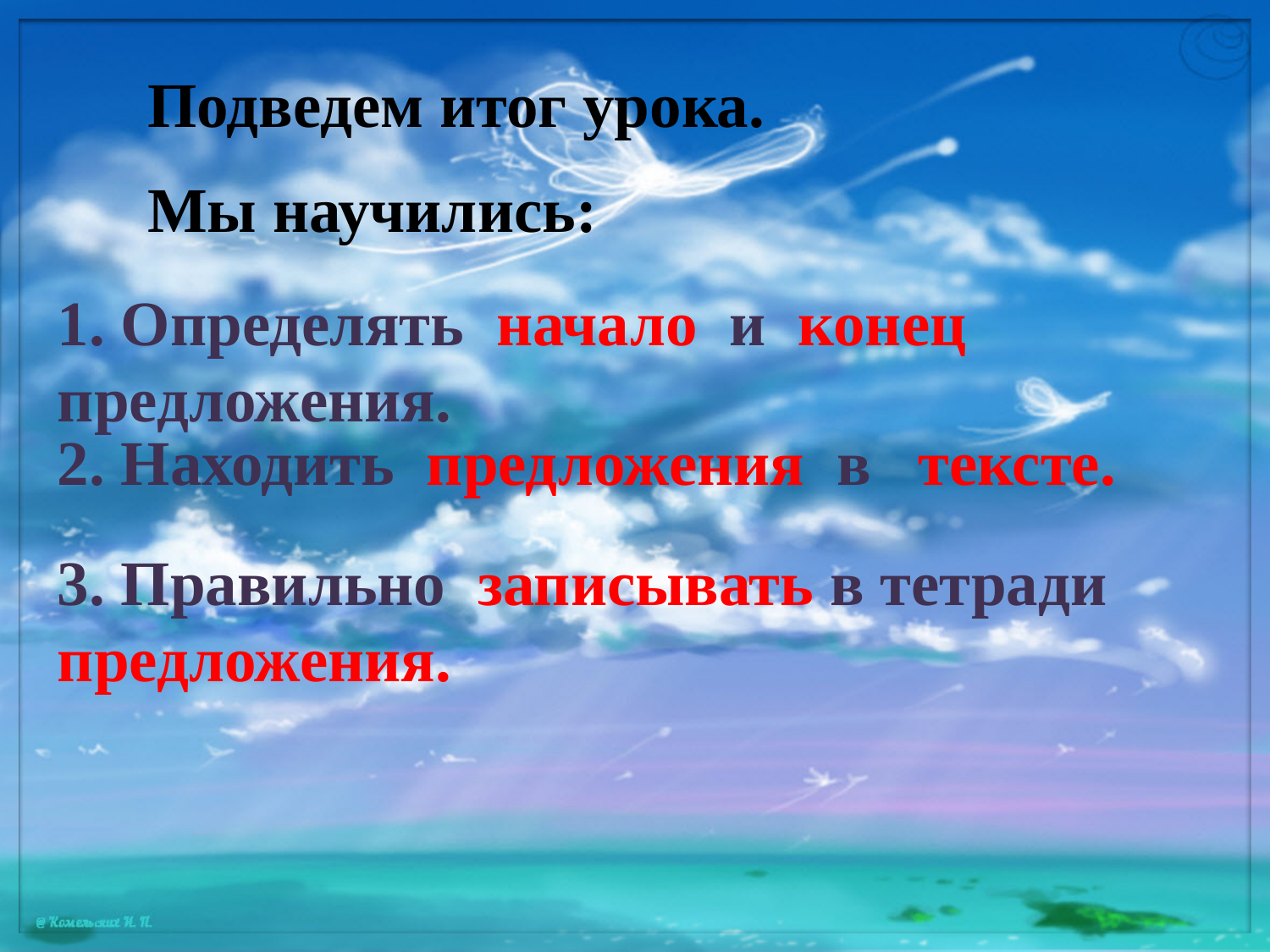

Подведем итог урока.
Мы научились:
1. Определять  начало  и  конец предложения.
2. Находить  предложения  в   тексте.
3. Правильно  записывать в тетради предложения.